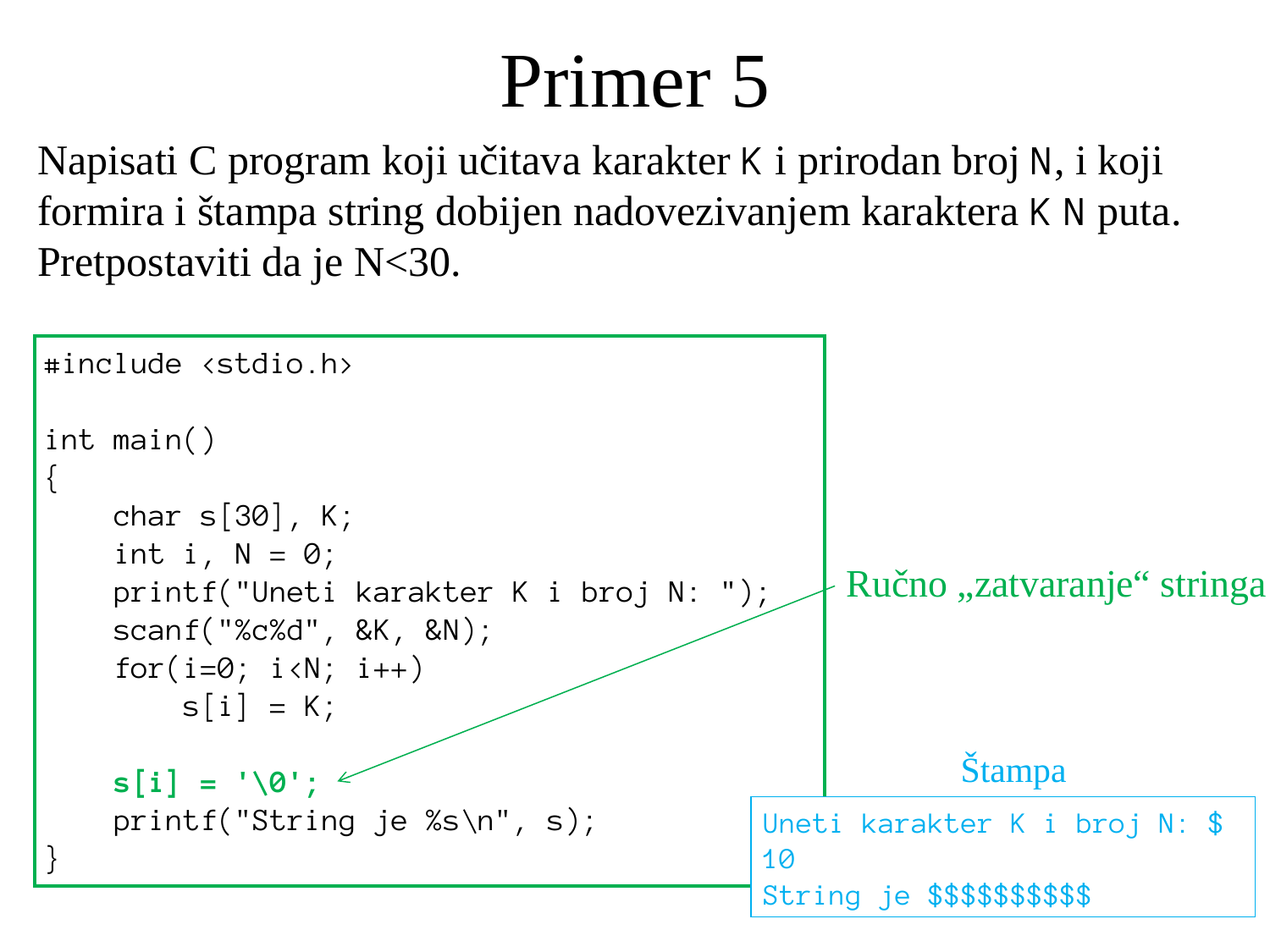

# Primer 5
Napisati C program koji učitava karakter K i prirodan broj N, i koji formira i štampa string dobijen nadovezivanjem karaktera K N puta. Pretpostaviti da je N<30.
#include <stdio.h>

int main()
{
    char s[30], K;
    int i, N = 0;
    printf("Uneti karakter K i broj N: ");
    scanf("%c%d", &K, &N);
    for(i=0; i<N; i++)
        s[i] = K;

    s[i] = '\0';
    printf("String je %s\n", s);
}
Ručno „zatvaranje“ stringa
Štampa
Uneti karakter K i broj N: $
10
String je $$$$$$$$$$